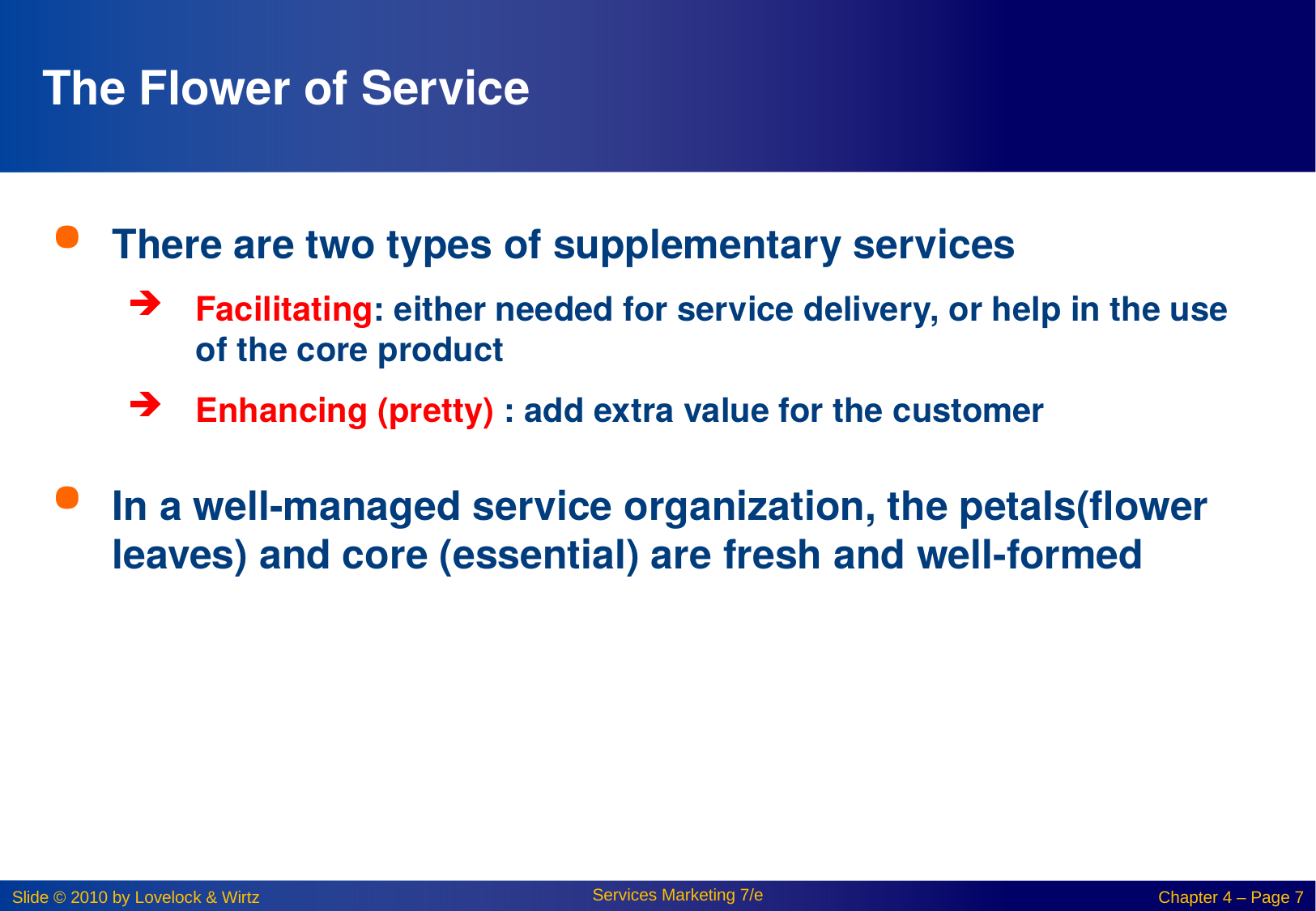

# The Flower of Service
There are two types of supplementary services
Facilitating: either needed for service delivery, or help in the use of the core product
Enhancing (pretty) : add extra value for the customer
In a well-managed service organization, the petals(flower leaves) and core (essential) are fresh and well-formed